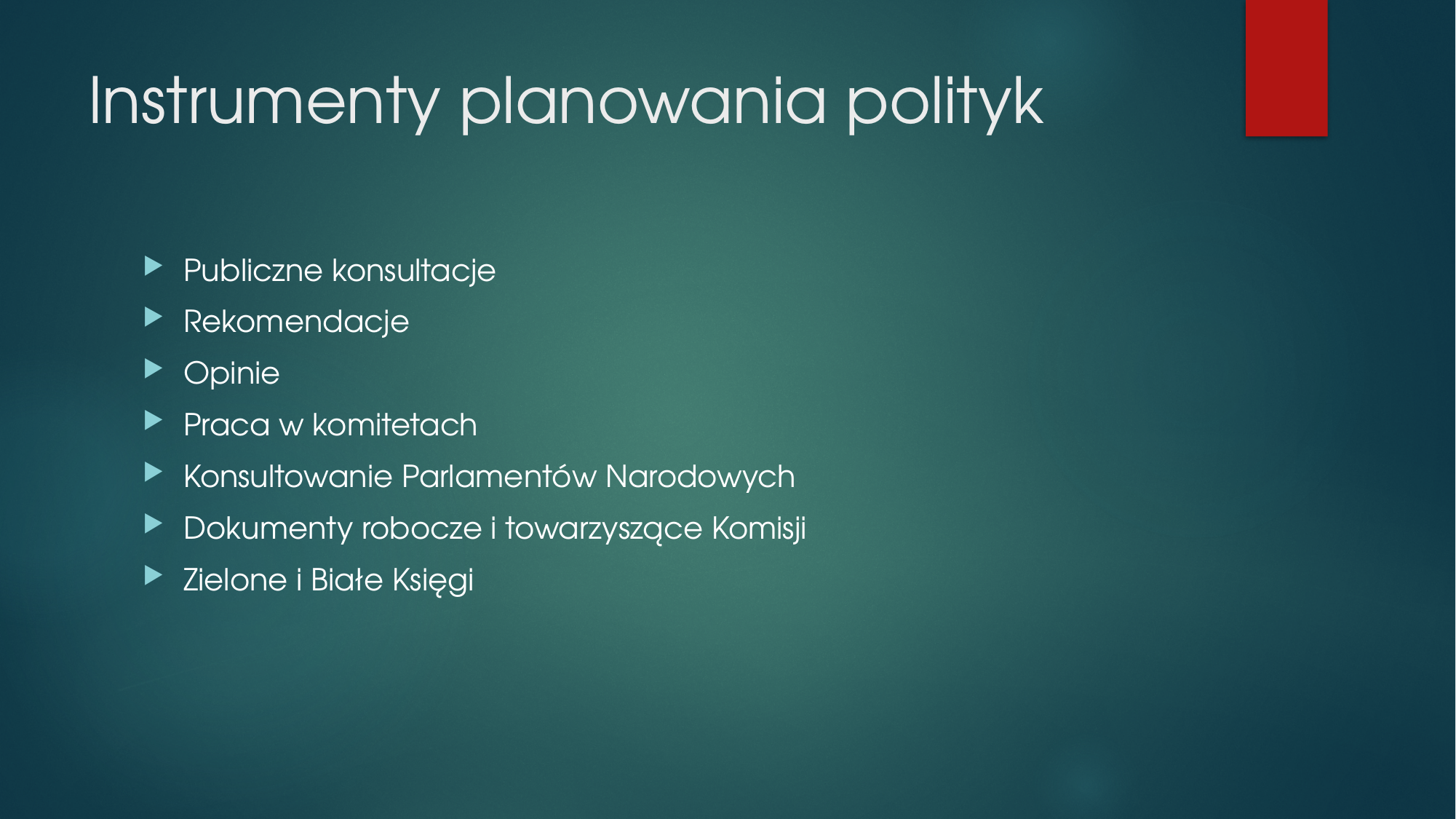

# Instrumenty planowania polityk
Publiczne konsultacje
Rekomendacje
Opinie
Praca w komitetach
Konsultowanie Parlamentów Narodowych
Dokumenty robocze i towarzyszące Komisji
Zielone i Białe Księgi